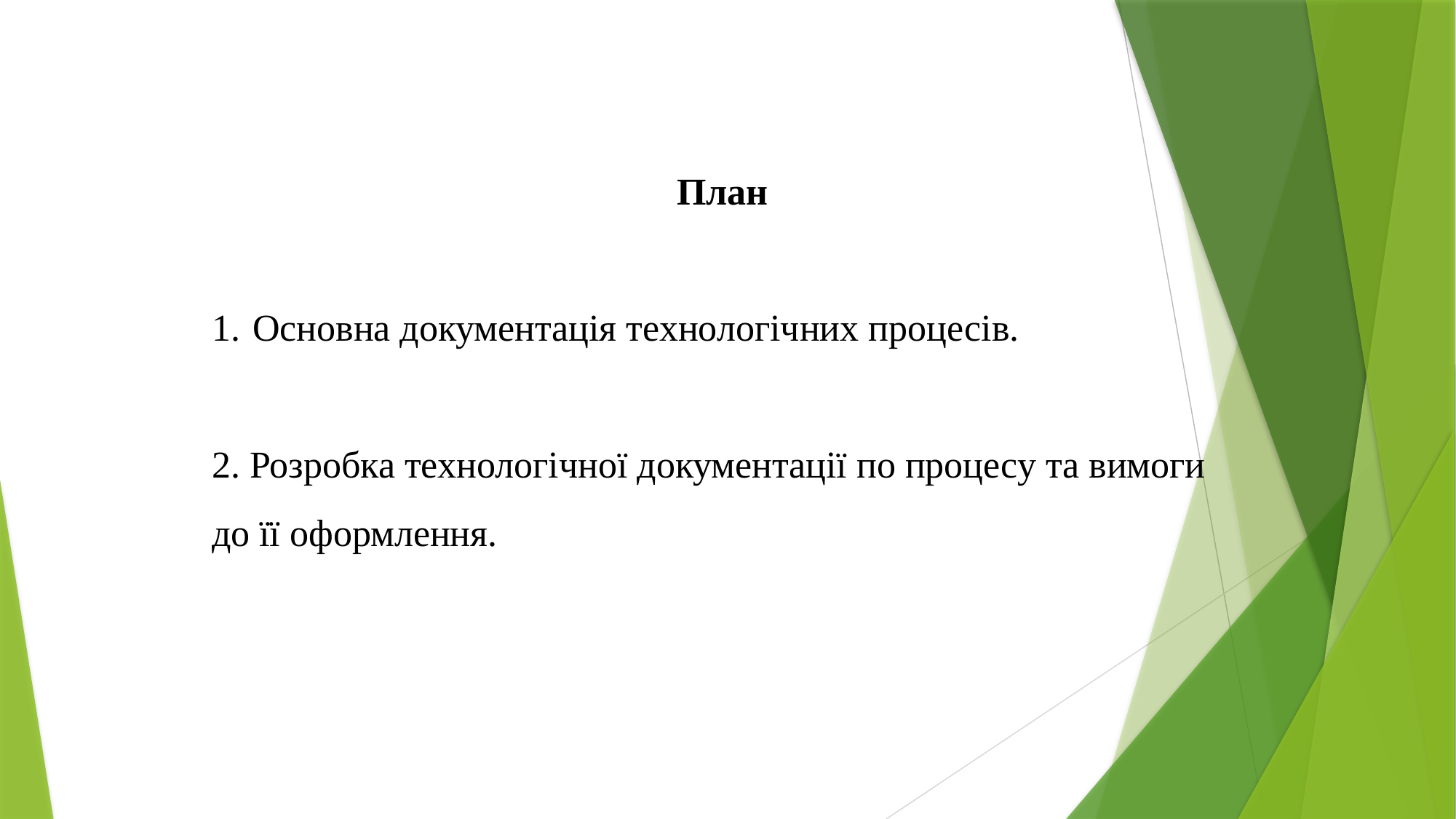

План

Основна документація технологічних процесів.

2. Розробка технологічної документації по процесу та вимоги до її оформлення.